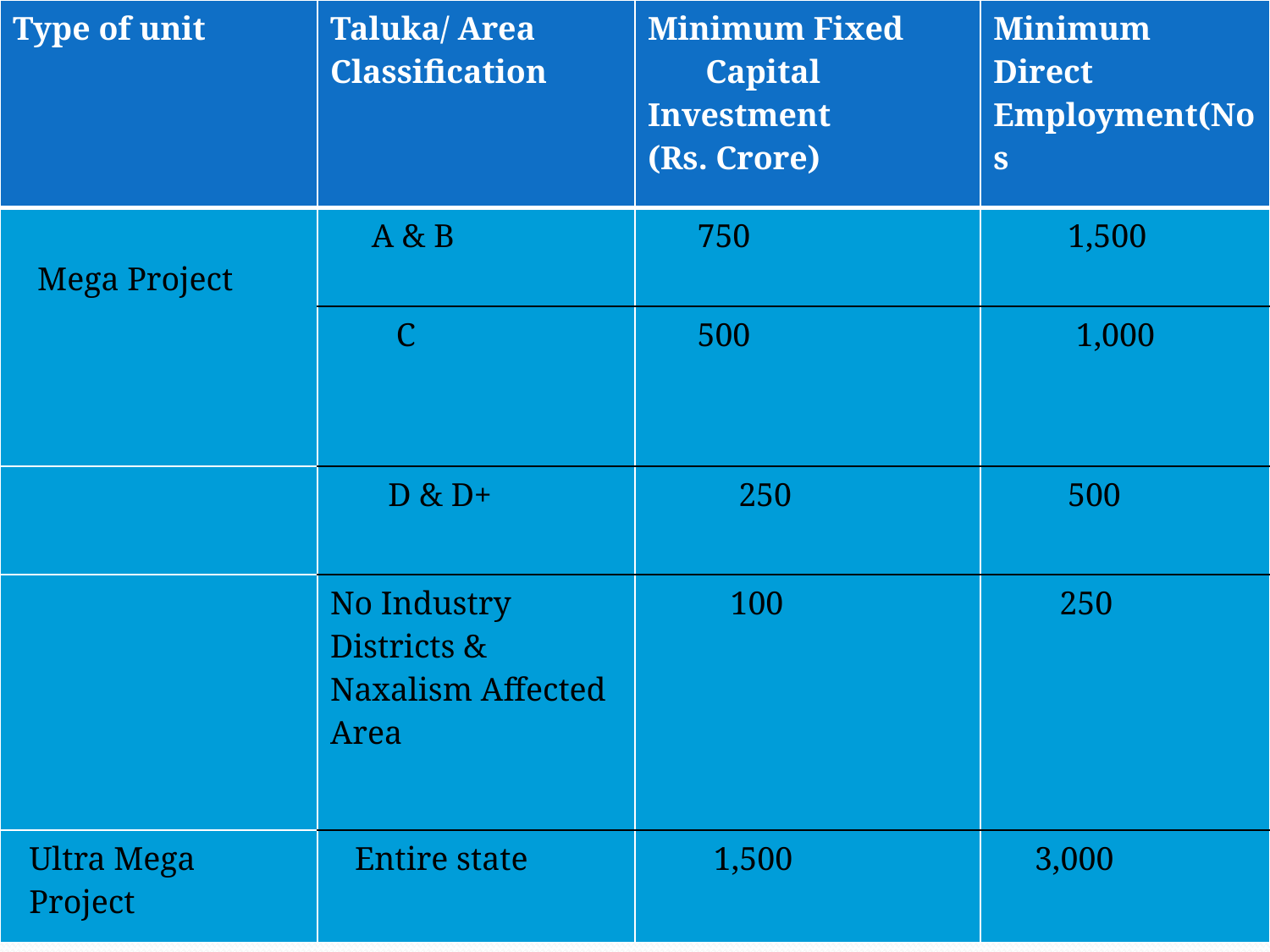

| Type of unit | Taluka/ Area Classification | Minimum Fixed Capital Investment (Rs. Crore) | Minimum Direct Employment(Nos |
| --- | --- | --- | --- |
| Mega Project | A & B | 750 | 1,500 |
|  | C | 500 | 1,000 |
|  | D & D+ | 250 | 500 |
|  | No Industry Districts & Naxalism Affected Area | 100 | 250 |
| Ultra Mega Project | Entire state | 1,500 | 3,000 |